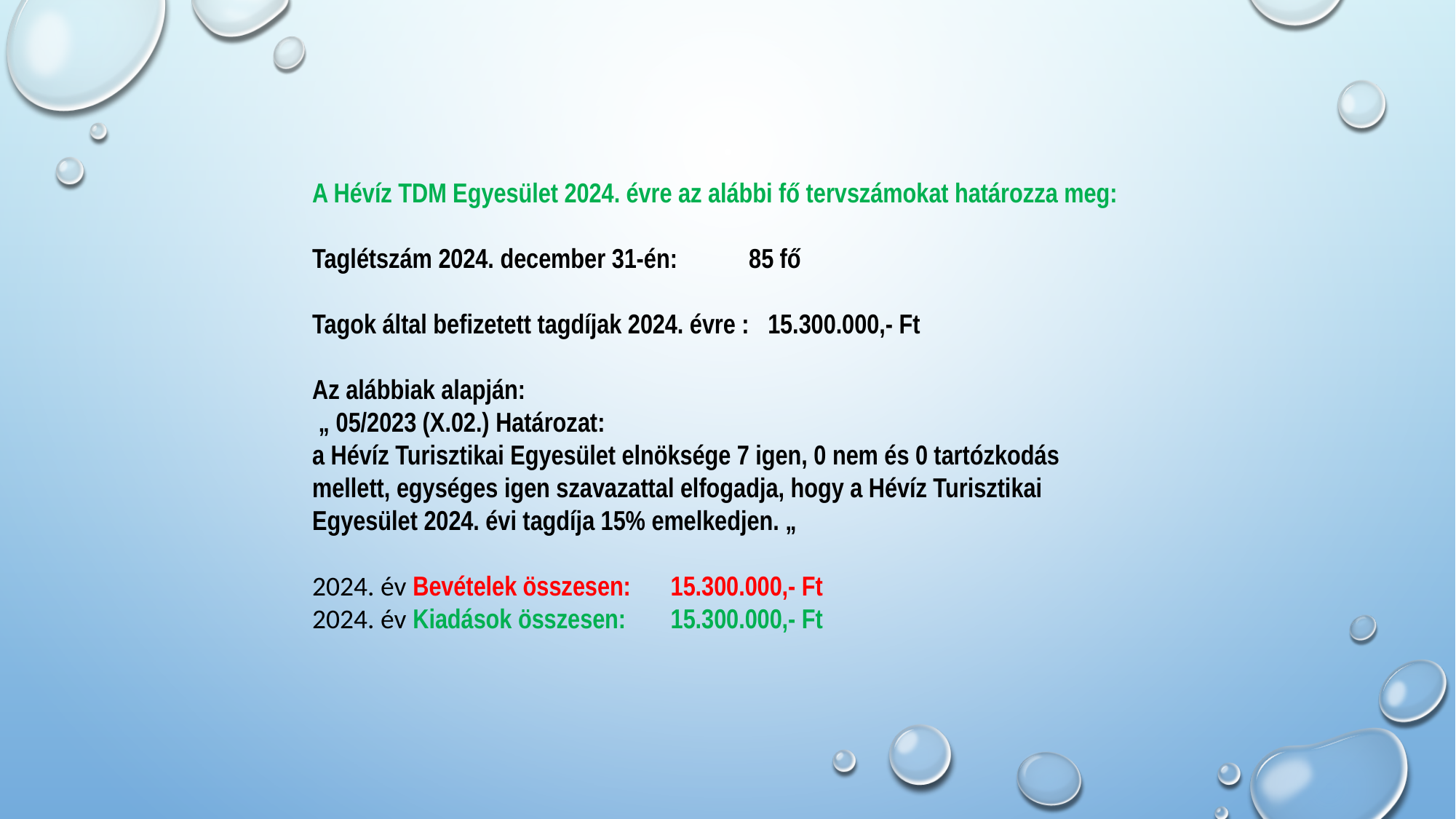

A Hévíz TDM Egyesület 2024. évre az alábbi fő tervszámokat határozza meg:
Taglétszám 2024. december 31-én:	85 fő
Tagok által befizetett tagdíjak 2024. évre :   15.300.000,- Ft

Az alábbiak alapján:
 „ 05/2023 (X.02.) Határozat:
a Hévíz Turisztikai Egyesület elnöksége 7 igen, 0 nem és 0 tartózkodás mellett, egységes igen szavazattal elfogadja, hogy a Hévíz Turisztikai Egyesület 2024. évi tagdíja 15% emelkedjen. „
2024. év Bevételek összesen:	     15.300.000,- Ft
2024. év Kiadások összesen:	     15.300.000,- Ft